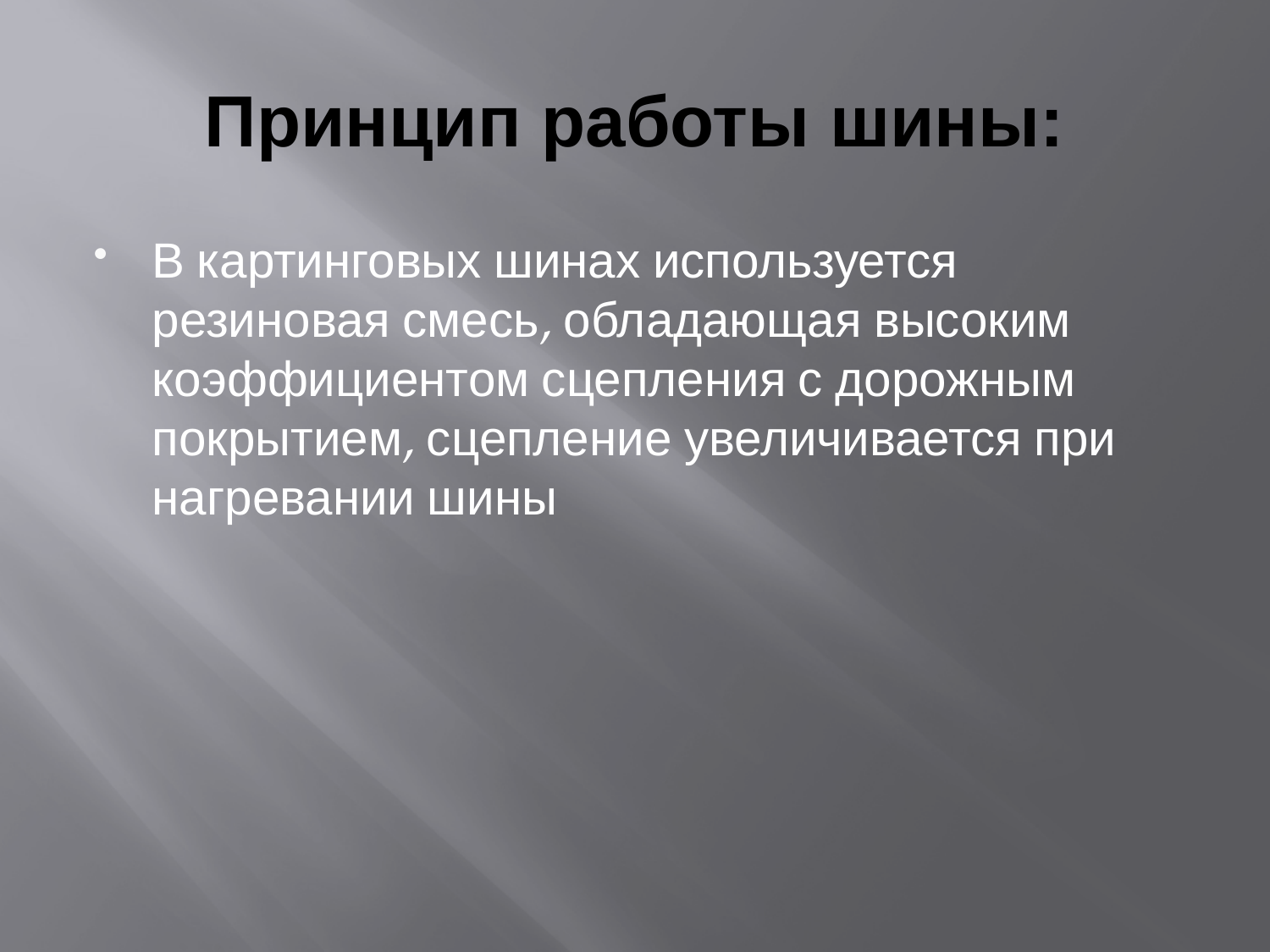

# Принцип работы шины:
В картинговых шинах используется резиновая смесь, обладающая высоким коэффициентом сцепления с дорожным покрытием, сцепление увеличивается при нагревании шины